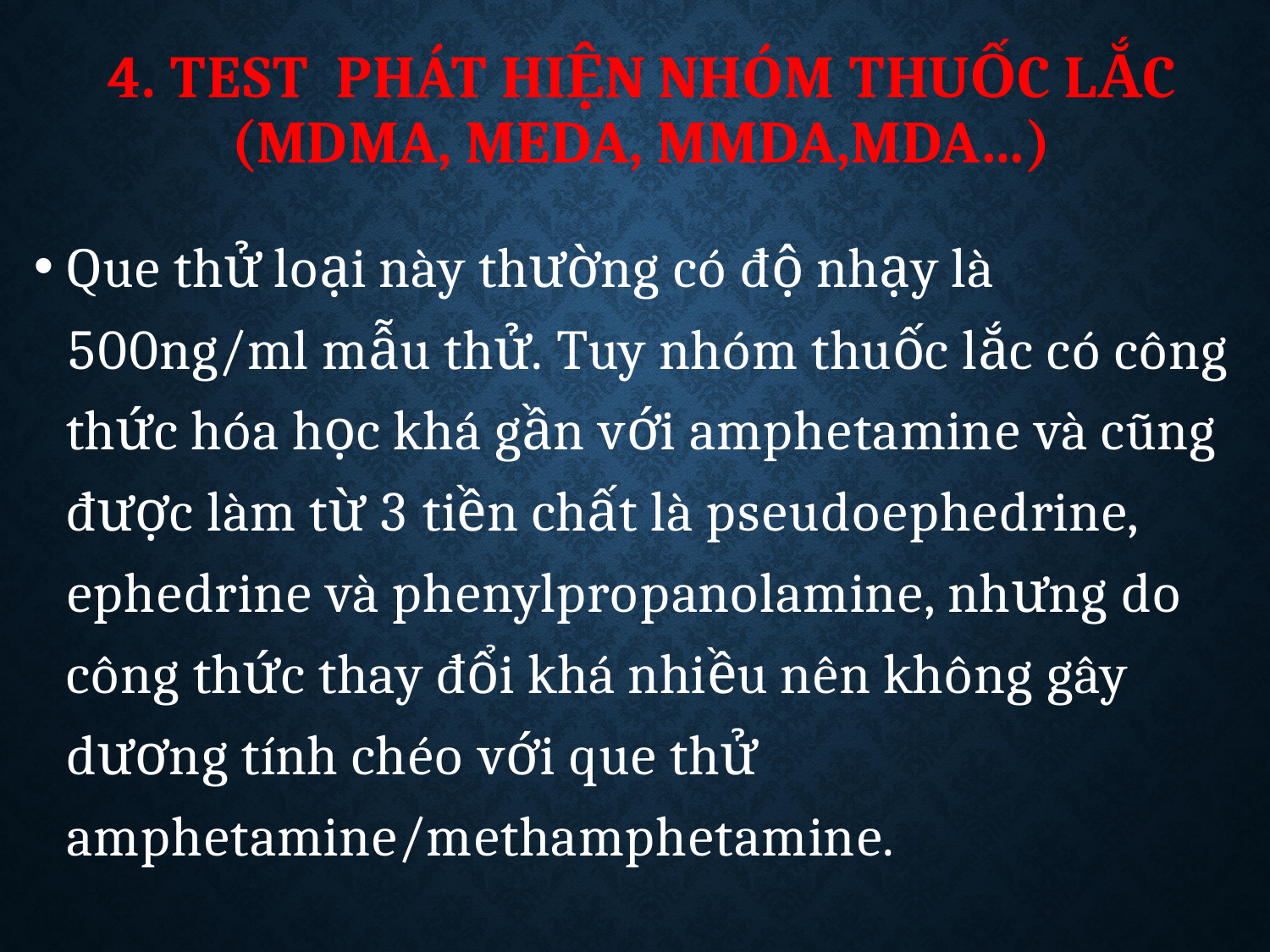

# 4. Test  phát hiện nhóm thuốc lắc (MDMA, MEDA, MMDA,MDA…)
Que thử loại này thường có độ nhạy là 500ng/ml mẫu thử. Tuy nhóm thuốc lắc có công thức hóa học khá gần với amphetamine và cũng được làm từ 3 tiền chất là pseudoephedrine, ephedrine và phenylpropanolamine, nhưng do công thức thay đổi khá nhiều nên không gây dương tính chéo với que thử amphetamine/methamphetamine.